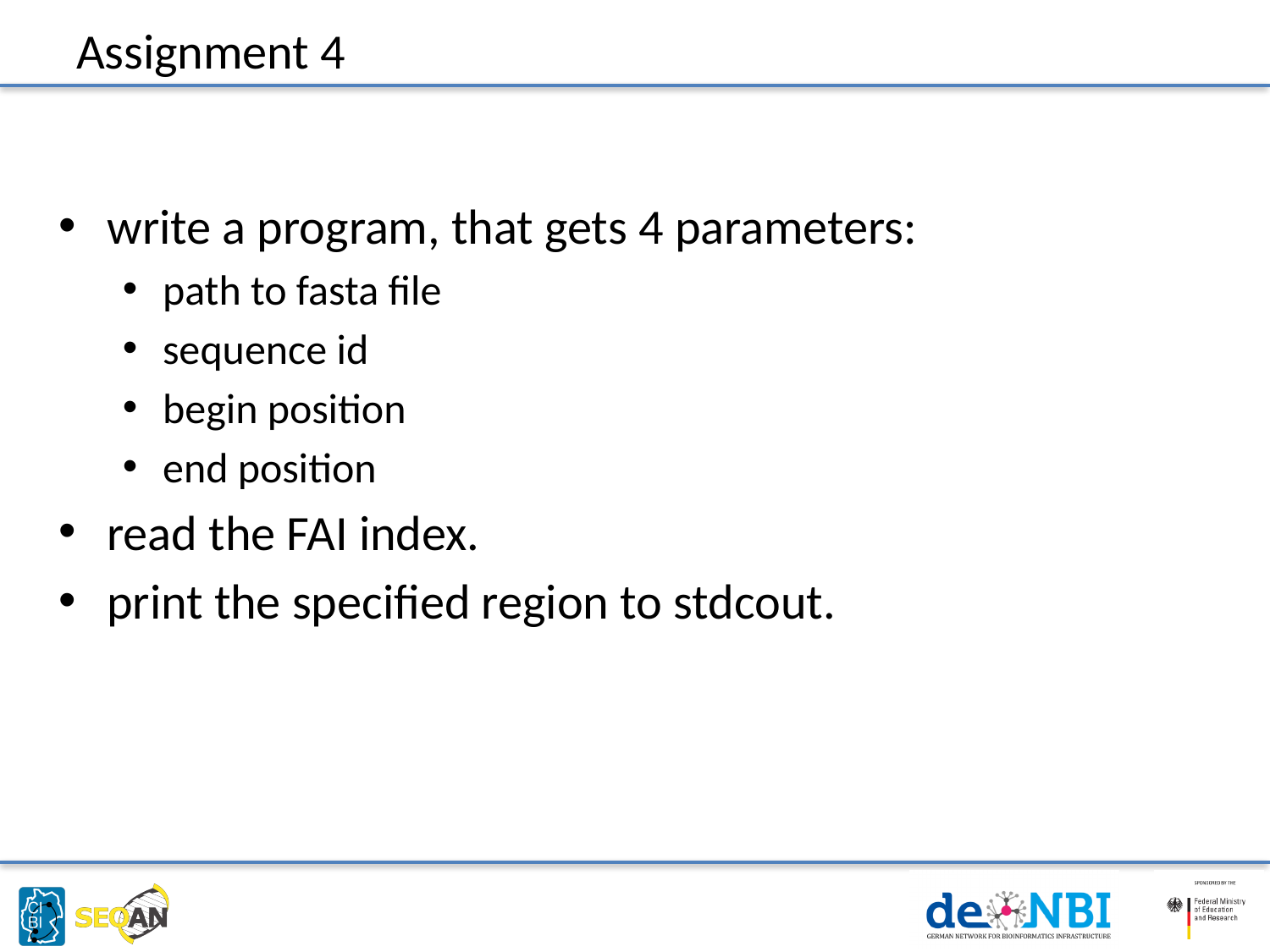

# Assignment 4
write a program, that gets 4 parameters:
path to fasta file
sequence id
begin position
end position
read the FAI index.
print the specified region to stdcout.